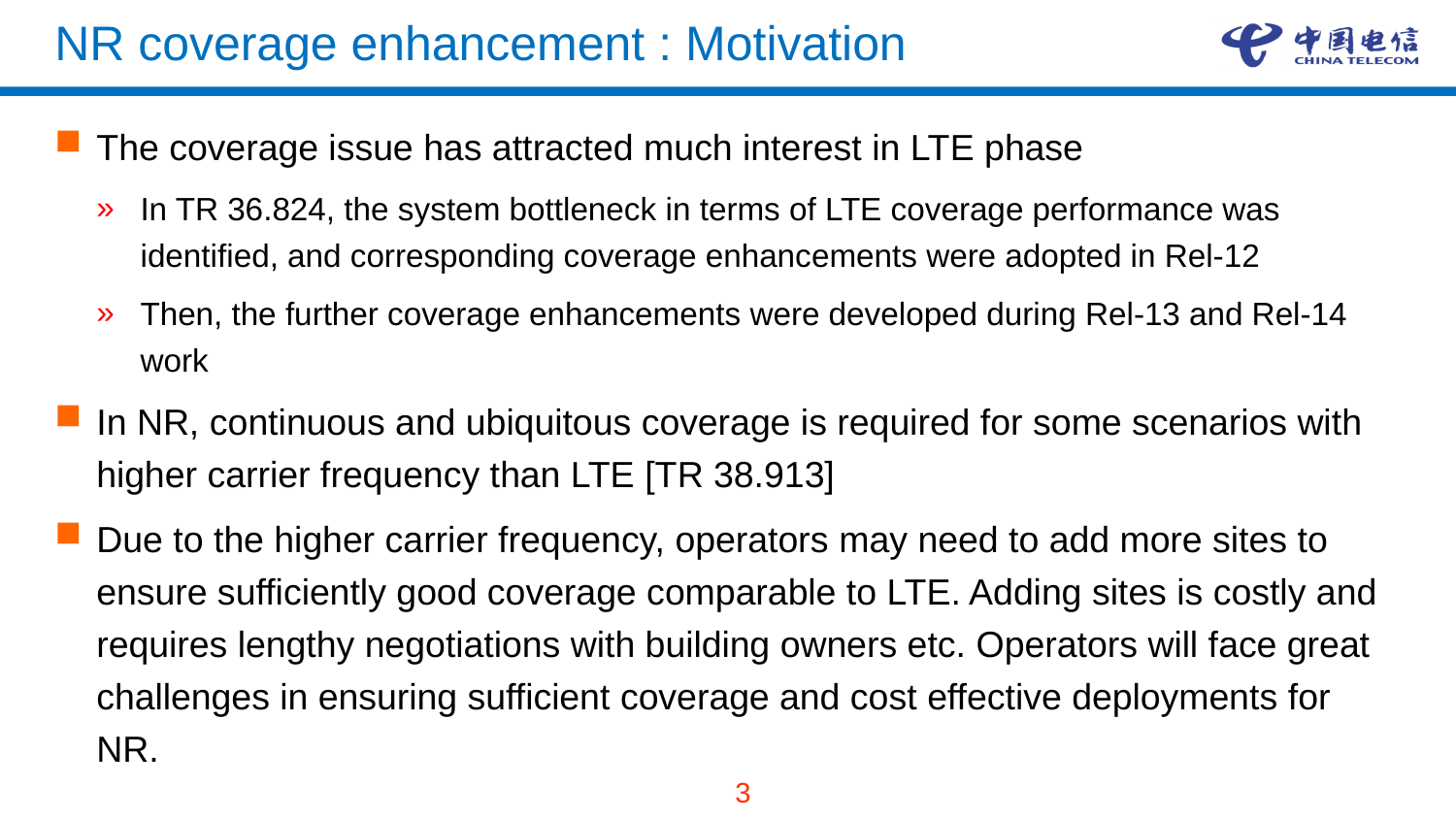

# NR coverage enhancement : Motivation
The coverage issue has attracted much interest in LTE phase
In TR 36.824, the system bottleneck in terms of LTE coverage performance was identified, and corresponding coverage enhancements were adopted in Rel-12
Then, the further coverage enhancements were developed during Rel-13 and Rel-14 work
In NR, continuous and ubiquitous coverage is required for some scenarios with higher carrier frequency than LTE [TR 38.913]
Due to the higher carrier frequency, operators may need to add more sites to ensure sufficiently good coverage comparable to LTE. Adding sites is costly and requires lengthy negotiations with building owners etc. Operators will face great challenges in ensuring sufficient coverage and cost effective deployments for NR.

3